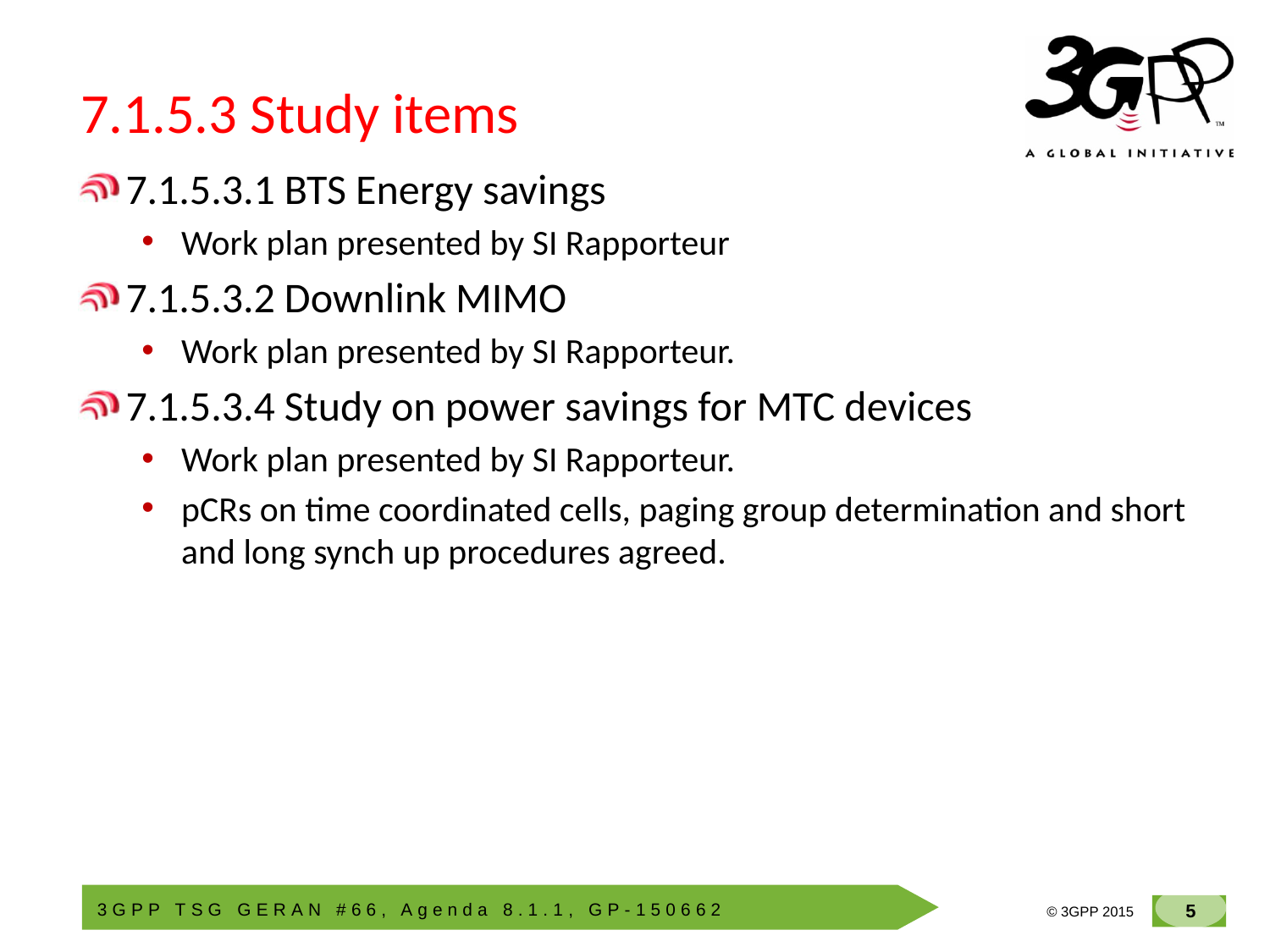

# 7.1.5.3 Study items
7.1.5.3.1 BTS Energy savings
Work plan presented by SI Rapporteur
7.1.5.3.2 Downlink MIMO
Work plan presented by SI Rapporteur.
7.1.5.3.4 Study on power savings for MTC devices
Work plan presented by SI Rapporteur.
pCRs on time coordinated cells, paging group determination and short and long synch up procedures agreed.